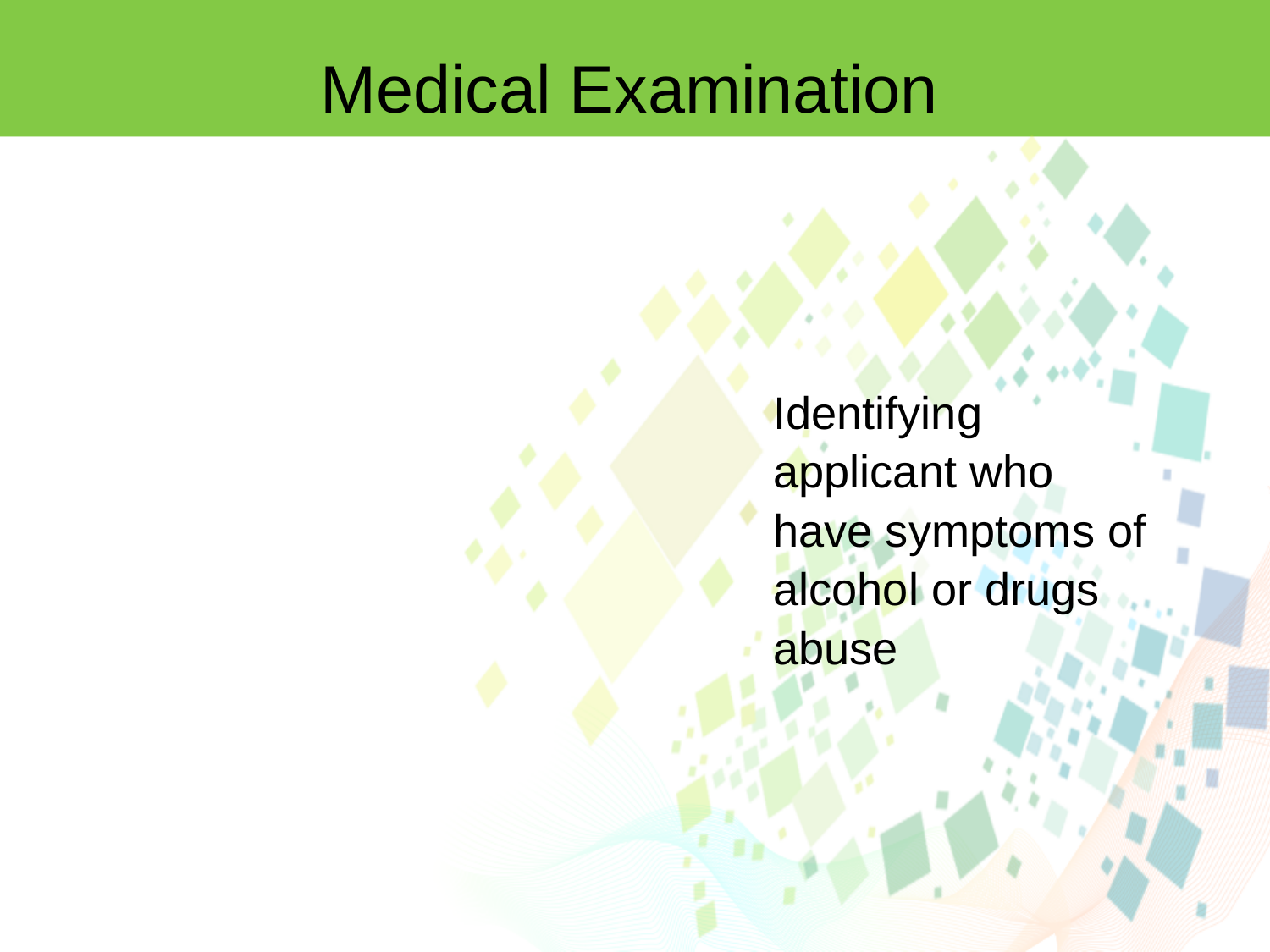

Medical Examination
Identifying applicant who have symptoms of alcohol or drugs abuse